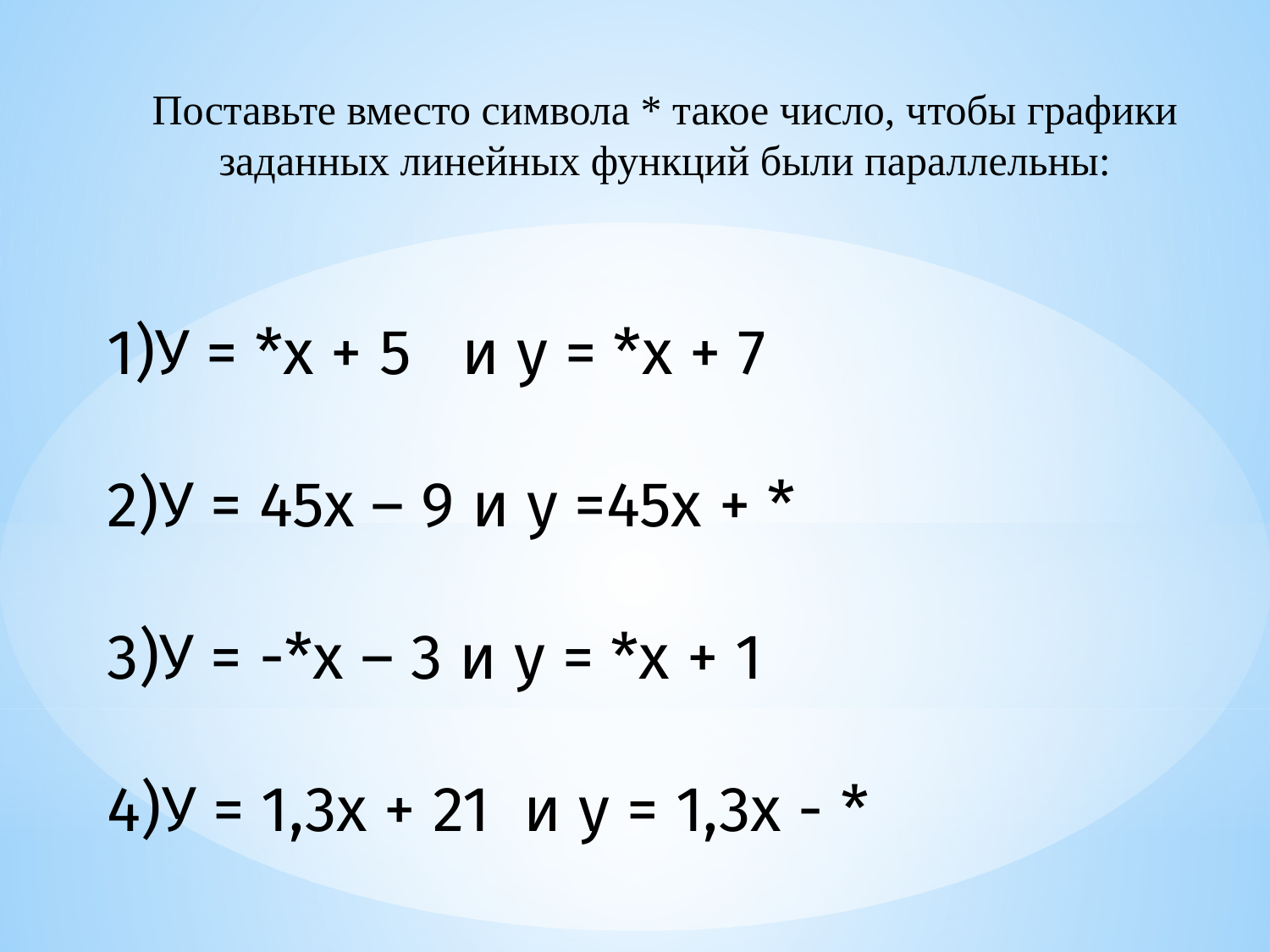

Поставьте вместо символа * такое число, чтобы графики заданных линейных функций были параллельны:

У = *х + 5   и у = *х + 7
У = 45х – 9 и у =45х + *
У = -*х – 3 и у = *х + 1
У = 1,3х + 21  и у = 1,3х - *